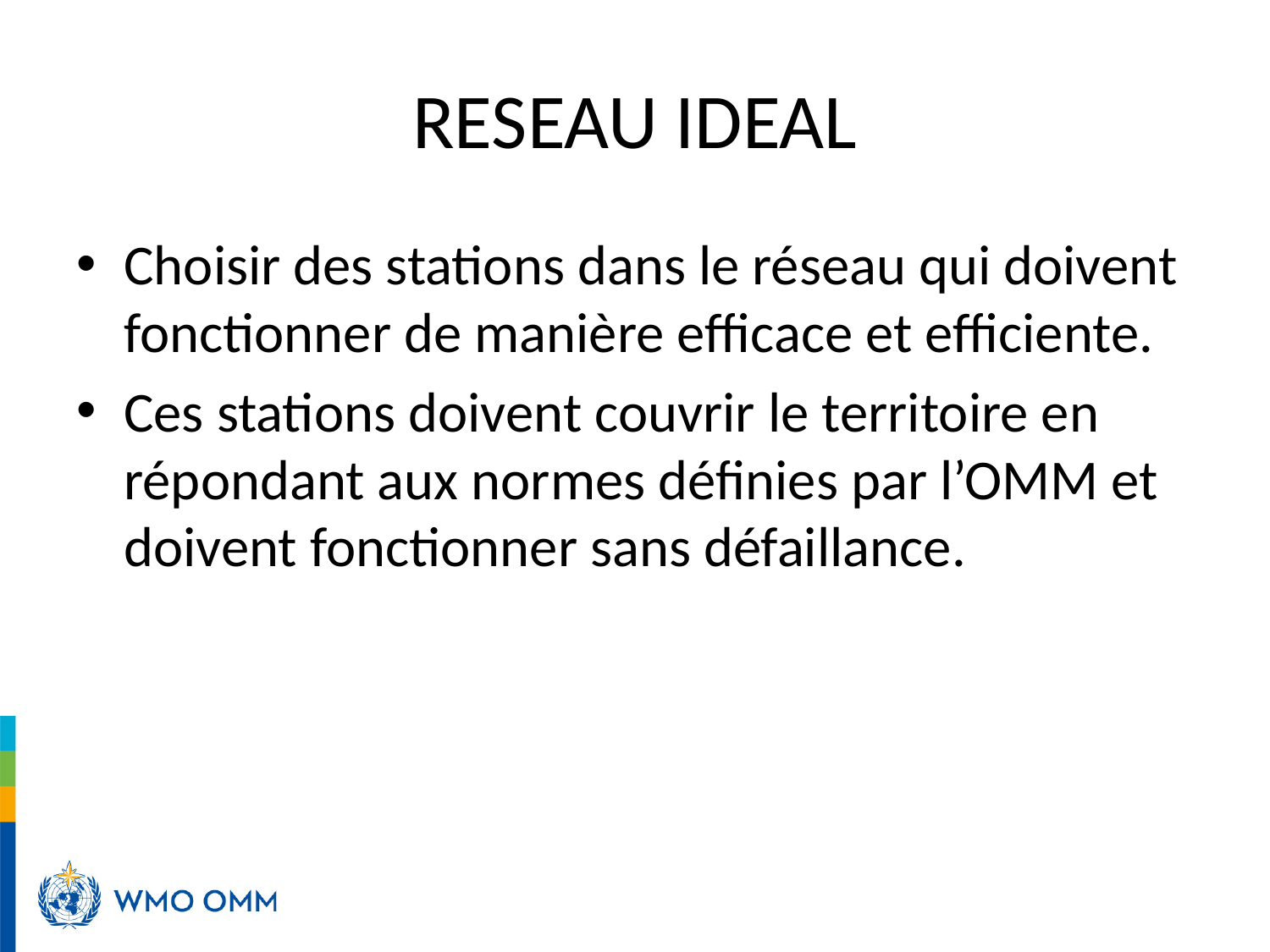

# RESEAU IDEAL
Choisir des stations dans le réseau qui doivent fonctionner de manière efficace et efficiente.
Ces stations doivent couvrir le territoire en répondant aux normes définies par l’OMM et doivent fonctionner sans défaillance.